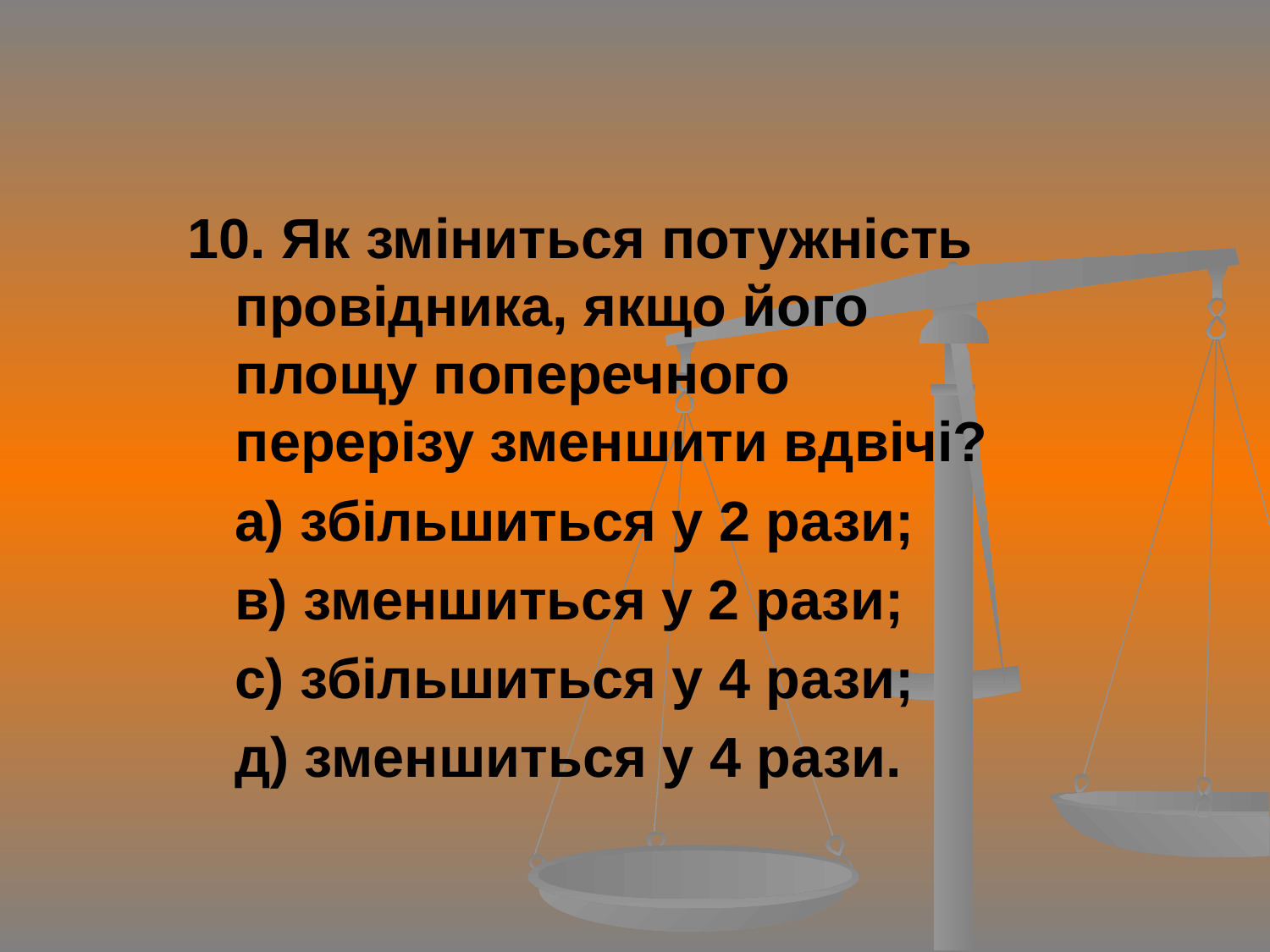

#
10. Як зміниться потужність провідника, якщо його площу поперечного перерізу зменшити вдвічі?
   а) збільшиться у 2 рази;
   в) зменшиться у 2 рази;
   с) збільшиться у 4 рази;
   д) зменшиться у 4 рази.